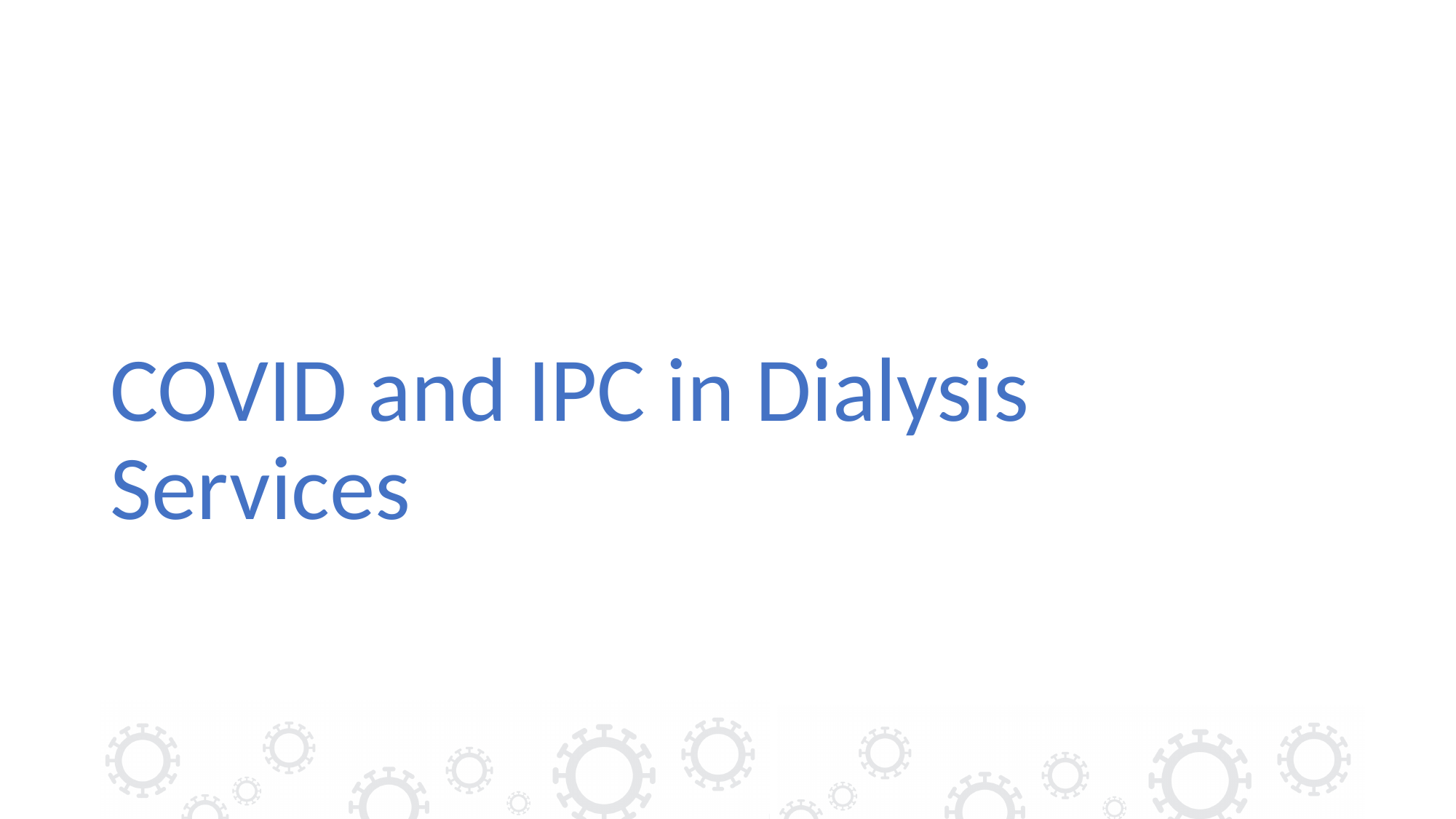

# COVID and IPC in Dialysis Services